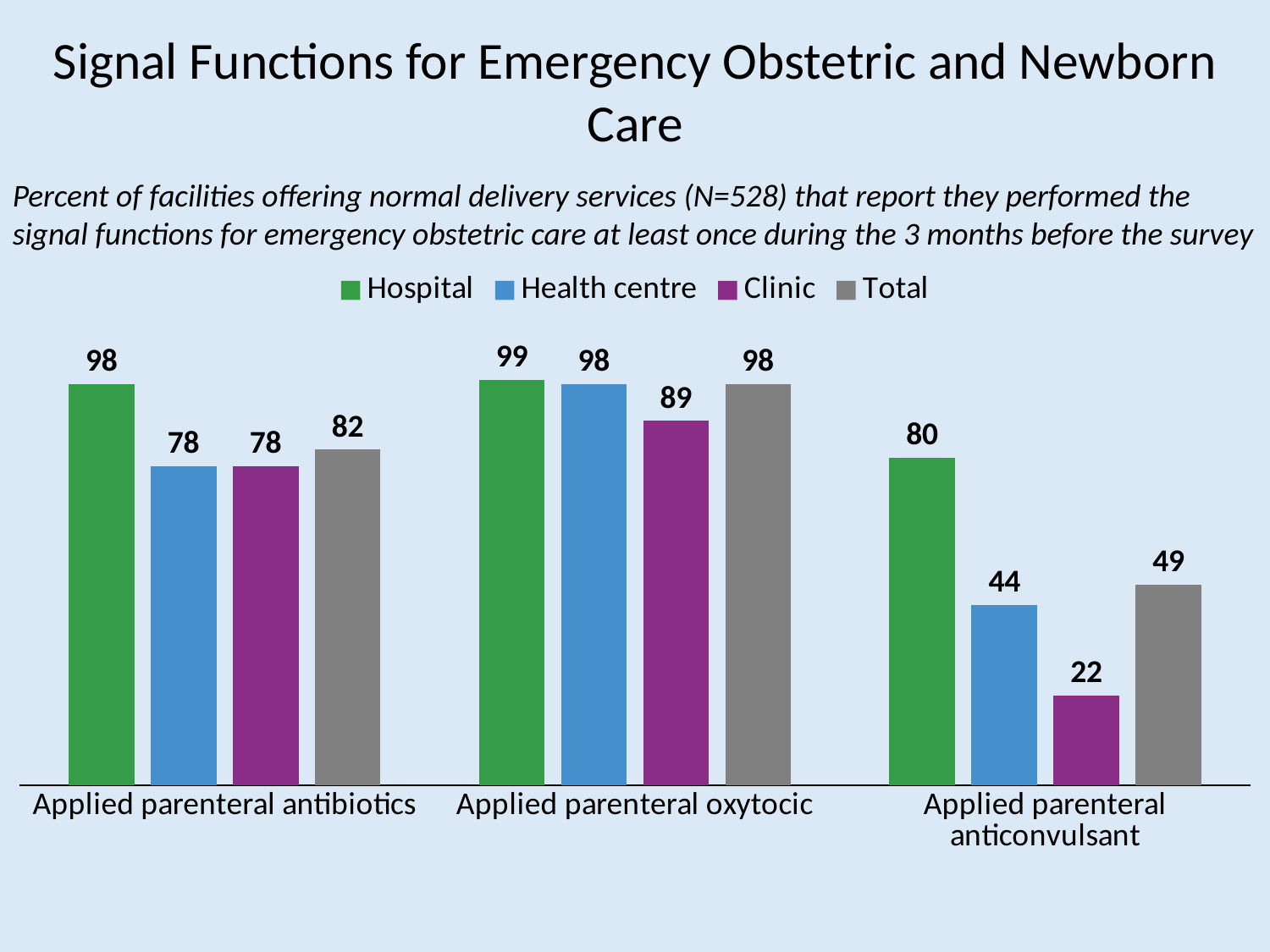

# Signal Functions for Emergency Obstetric and Newborn Care
Percent of facilities offering normal delivery services (N=528) that report they performed the signal functions for emergency obstetric care at least once during the 3 months before the survey

### Chart

| Category | Hospital | Health centre | Clinic | Total |
|---|---|---|---|---|
| Applied parenteral antibiotics | 98.0 | 78.0 | 78.0 | 82.0 |
| Applied parenteral oxytocic | 99.0 | 98.0 | 89.0 | 98.0 |
| Applied parenteral anticonvulsant | 80.0 | 44.0 | 22.0 | 49.0 |